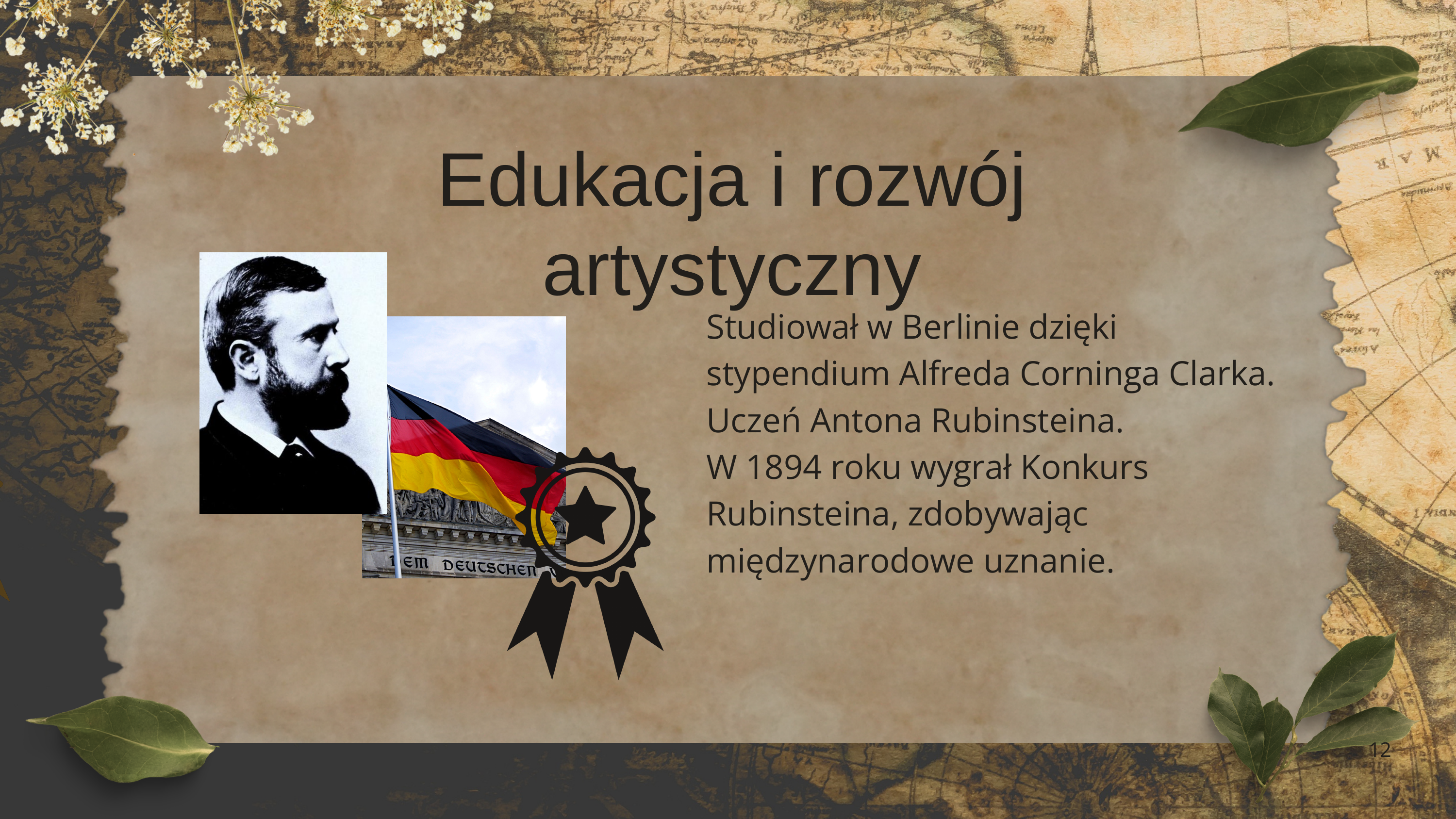

Edukacja i rozwój artystyczny

Studiował w Berlinie dzięki stypendium Alfreda Corninga Clarka. Uczeń Antona Rubinsteina.
W 1894 roku wygrał Konkurs Rubinsteina, zdobywając międzynarodowe uznanie.

12